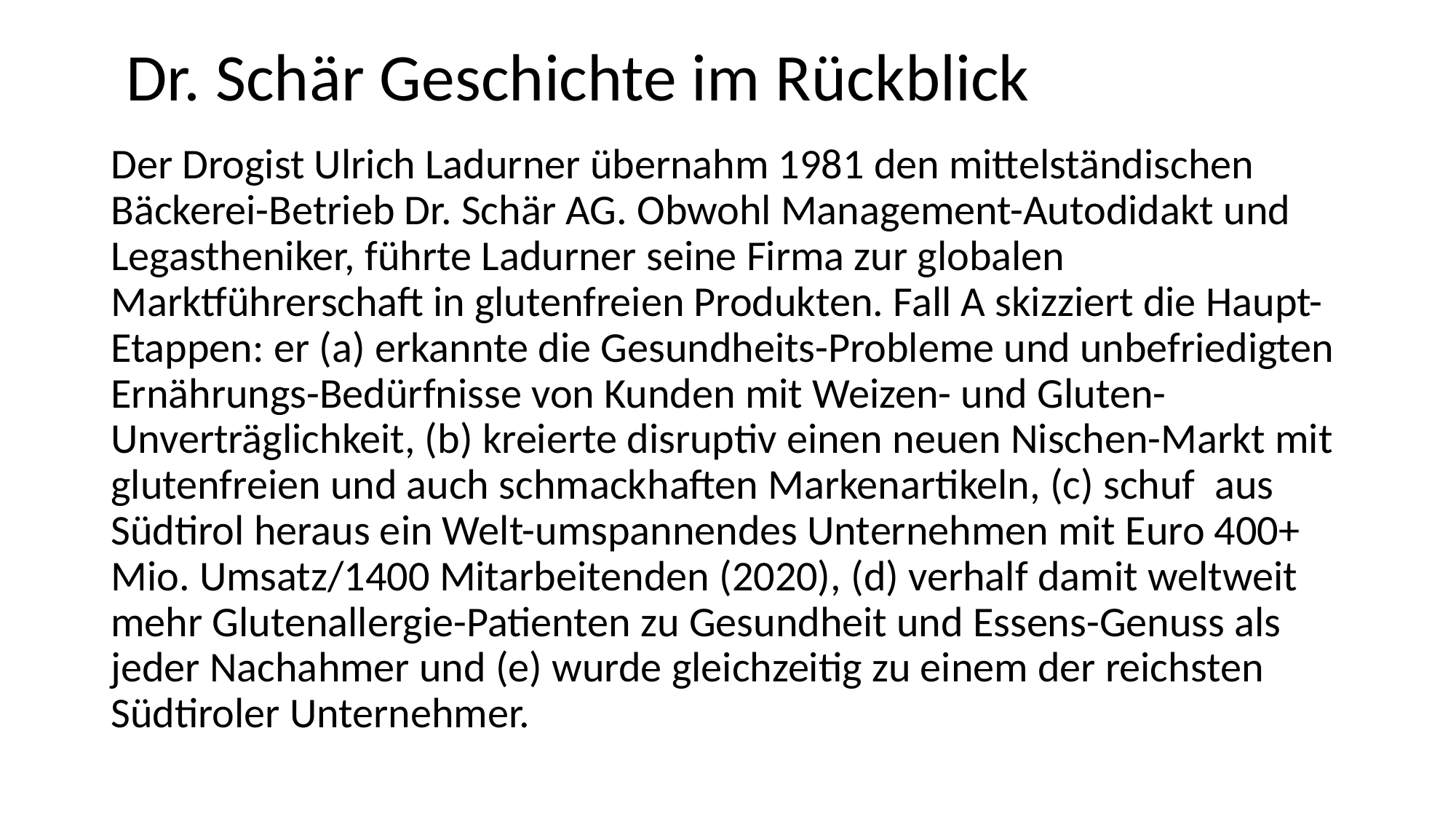

# Dr. Schär Geschichte im Rückblick
Der Drogist Ulrich Ladurner übernahm 1981 den mittelständischen Bäckerei-Betrieb Dr. Schär AG. Obwohl Management-Autodidakt und Legastheniker, führte Ladurner seine Firma zur globalen Marktführerschaft in glutenfreien Produkten. Fall A skizziert die Haupt-Etappen: er (a) erkannte die Gesundheits-Probleme und unbefriedigten Ernährungs-Bedürfnisse von Kunden mit Weizen- und Gluten-Unverträglichkeit, (b) kreierte disruptiv einen neuen Nischen-Markt mit glutenfreien und auch schmackhaften Markenartikeln, (c) schuf  aus Südtirol heraus ein Welt-umspannendes Unternehmen mit Euro 400+ Mio. Umsatz/1400 Mitarbeitenden (2020), (d) verhalf damit weltweit mehr Glutenallergie-Patienten zu Gesundheit und Essens-Genuss als jeder Nachahmer und (e) wurde gleichzeitig zu einem der reichsten Südtiroler Unternehmer.